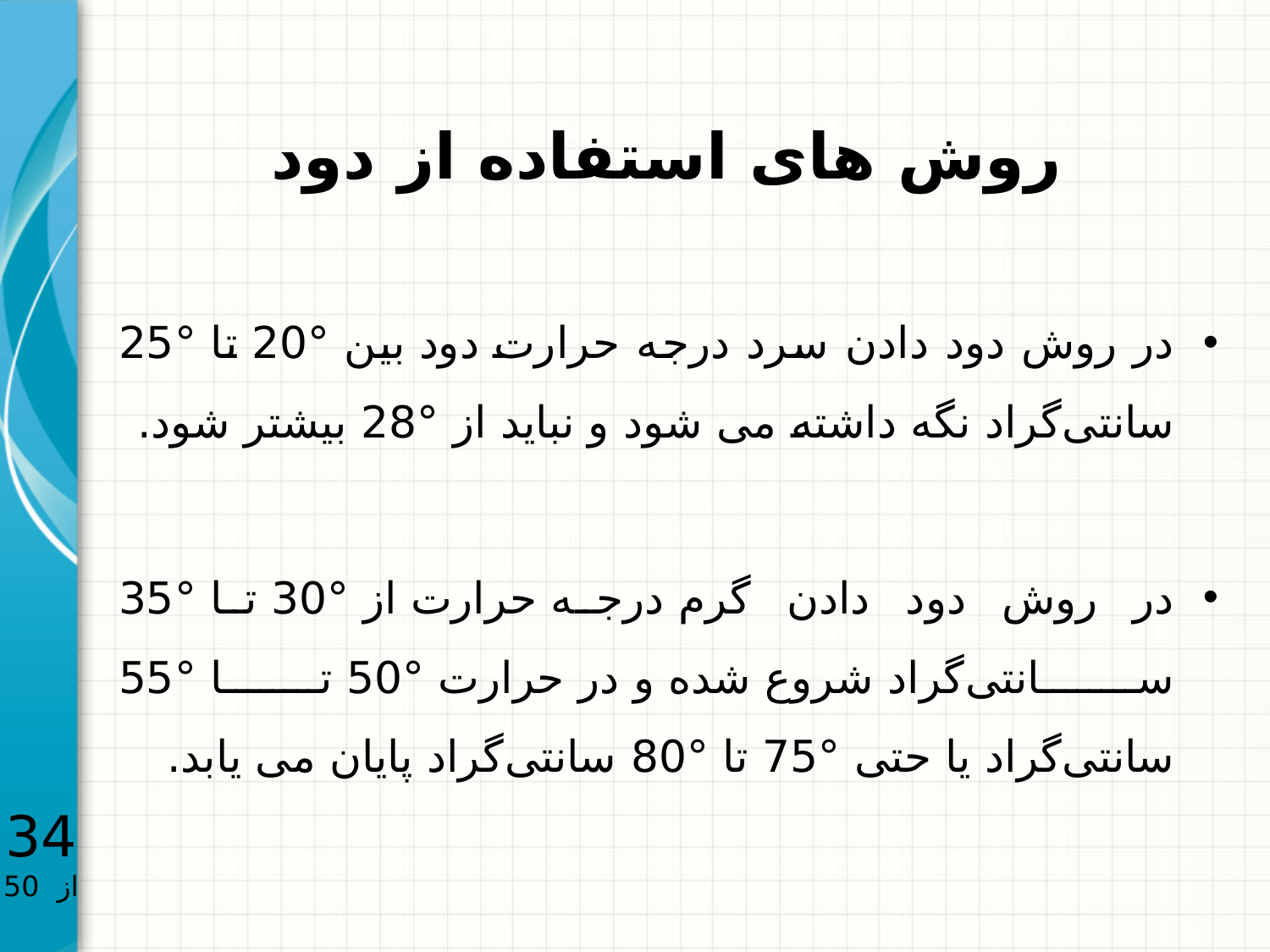

# روش های استفاده از دود
در روش دود دادن سرد درجه حرارت دود بین °20 تا °25 سانتی‌گراد نگه داشته می شود و نباید از °28 بیشتر شود.

در روش دود دادن گرم درجه حرارت از °30 تا °35 سانتی‌گراد شروع شده و در حرارت °50 تا °55 سانتی‌گراد یا حتی °75 تا °80 سانتی‌گراد پایان می یابد.